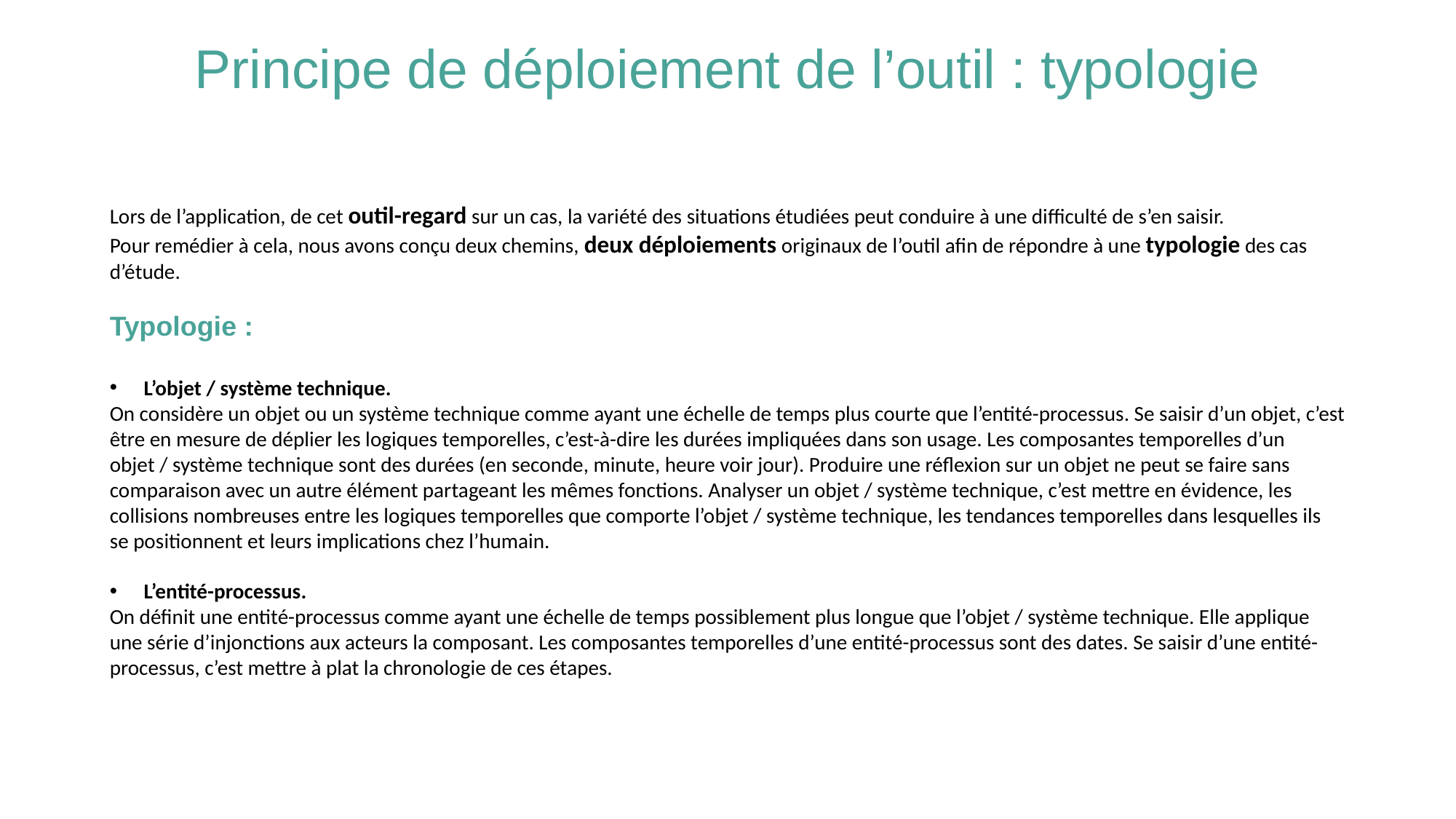

Principe de déploiement de l’outil : typologie
Lors de l’application, de cet outil-regard sur un cas, la variété des situations étudiées peut conduire à une difficulté de s’en saisir.
Pour remédier à cela, nous avons conçu deux chemins, deux déploiements originaux de l’outil afin de répondre à une typologie des cas d’étude.

Typologie :

L’objet / système technique.
On considère un objet ou un système technique comme ayant une échelle de temps plus courte que l’entité-processus. Se saisir d’un objet, c’est être en mesure de déplier les logiques temporelles, c’est-à-dire les durées impliquées dans son usage. Les composantes temporelles d’un objet / système technique sont des durées (en seconde, minute, heure voir jour). Produire une réflexion sur un objet ne peut se faire sans comparaison avec un autre élément partageant les mêmes fonctions. Analyser un objet / système technique, c’est mettre en évidence, les collisions nombreuses entre les logiques temporelles que comporte l’objet / système technique, les tendances temporelles dans lesquelles ils se positionnent et leurs implications chez l’humain.

L’entité-processus.
On définit une entité-processus comme ayant une échelle de temps possiblement plus longue que l’objet / système technique. Elle applique une série d’injonctions aux acteurs la composant. Les composantes temporelles d’une entité-processus sont des dates. Se saisir d’une entité-processus, c’est mettre à plat la chronologie de ces étapes.